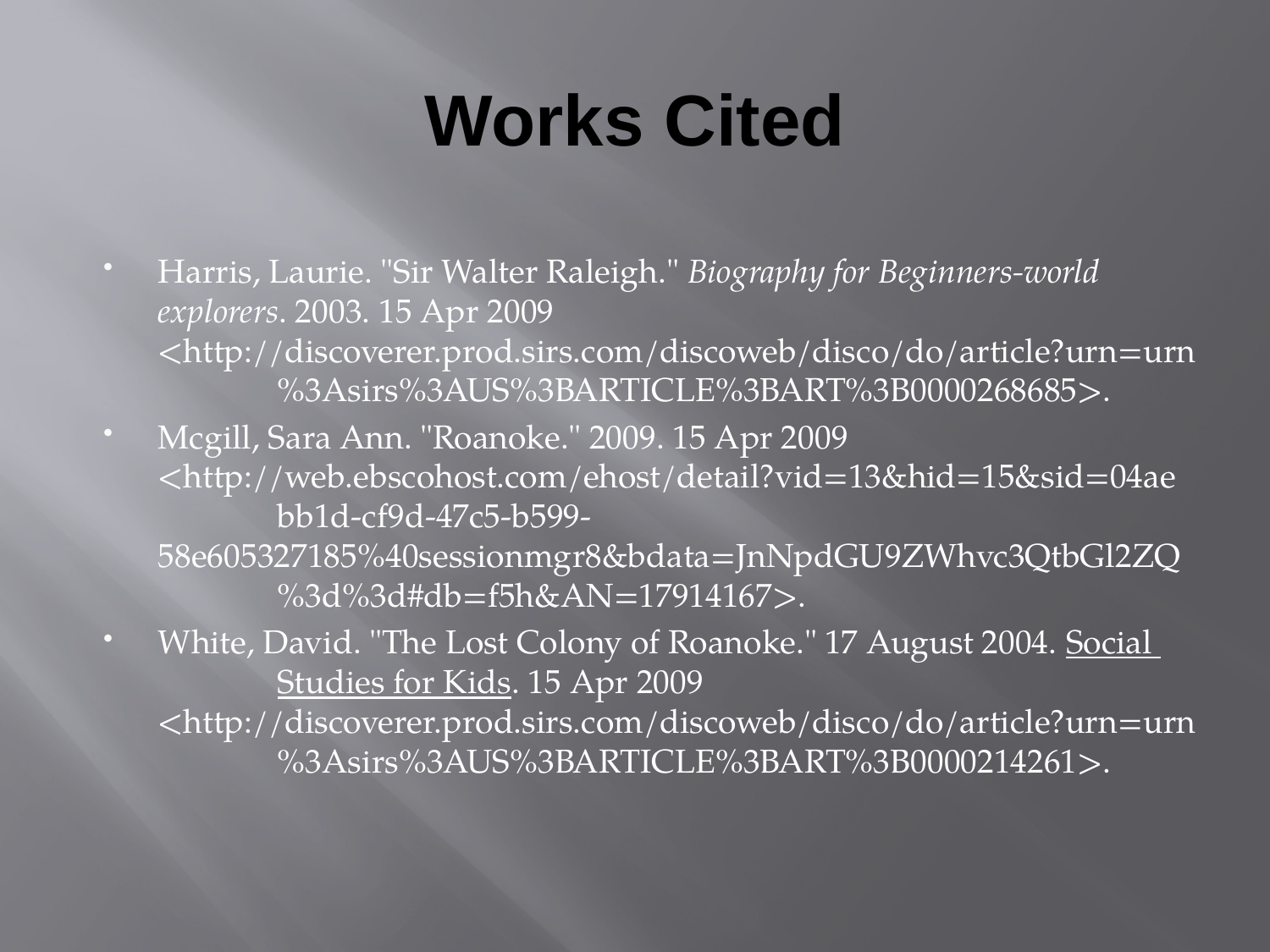

# Works Cited
Harris, Laurie. "Sir Walter Raleigh." Biography for Beginners-world 	explorers. 2003. 15 Apr 2009 	<http://discoverer.prod.sirs.com/discoweb/disco/do/article?urn=urn	%3Asirs%3AUS%3BARTICLE%3BART%3B0000268685>.
Mcgill, Sara Ann. "Roanoke." 2009. 15 Apr 2009 	<http://web.ebscohost.com/ehost/detail?vid=13&hid=15&sid=04ae	bb1d-cf9d-47c5-b599-	58e605327185%40sessionmgr8&bdata=JnNpdGU9ZWhvc3QtbGl2ZQ	%3d%3d#db=f5h&AN=17914167>.
White, David. "The Lost Colony of Roanoke." 17 August 2004. Social 	Studies for Kids. 15 Apr 2009 	<http://discoverer.prod.sirs.com/discoweb/disco/do/article?urn=urn	%3Asirs%3AUS%3BARTICLE%3BART%3B0000214261>.